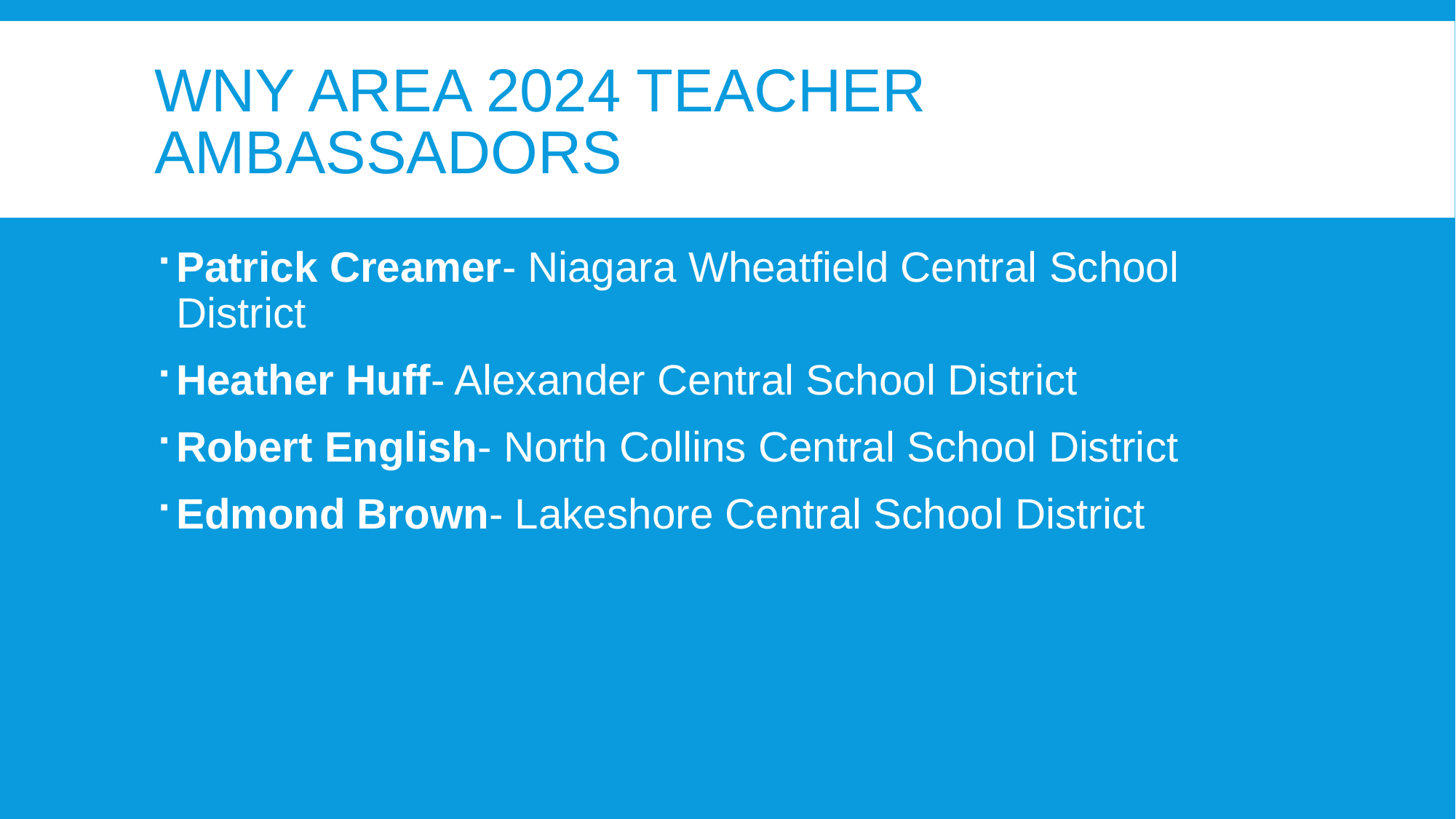

# WNY AREA 2024 TEacher Ambassadors
Patrick Creamer- Niagara Wheatfield Central School District
Heather Huff- Alexander Central School District
Robert English- North Collins Central School District
Edmond Brown- Lakeshore Central School District